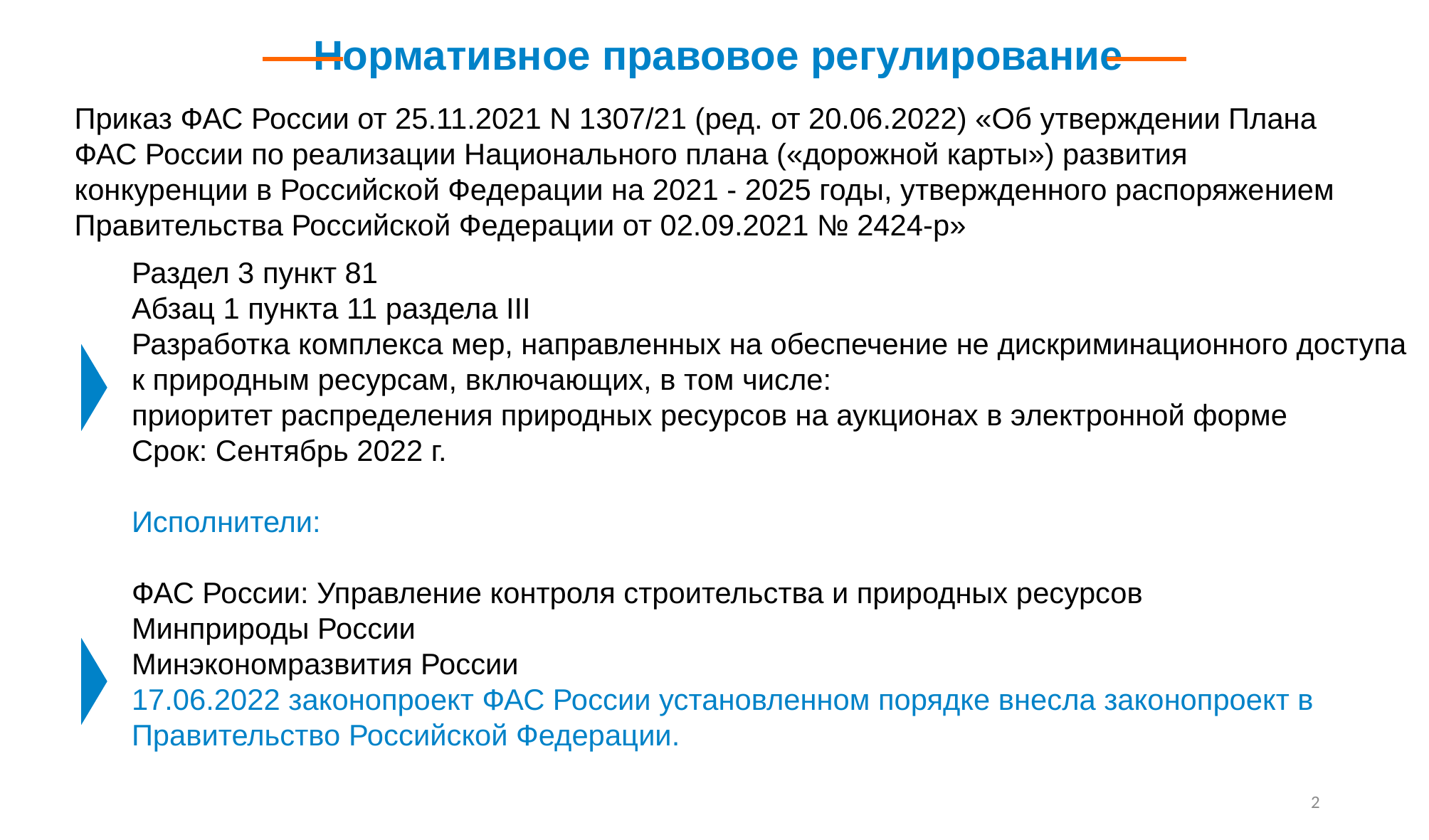

Нормативное правовое регулирование

Приказ ФАС России от 25.11.2021 N 1307/21 (ред. от 20.06.2022) «Об утверждении Плана ФАС России по реализации Национального плана («дорожной карты») развития конкуренции в Российской Федерации на 2021 - 2025 годы, утвержденного распоряжением Правительства Российской Федерации от 02.09.2021 № 2424-р»
Раздел 3 пункт 81
Абзац 1 пункта 11 раздела III
Разработка комплекса мер, направленных на обеспечение не дискриминационного доступа к природным ресурсам, включающих, в том числе:
приоритет распределения природных ресурсов на аукционах в электронной форме
Срок: Сентябрь 2022 г.

Исполнители:

ФАС России: Управление контроля строительства и природных ресурсов
Минприроды России
Минэкономразвития России
17.06.2022 законопроект ФАС России установленном порядке внесла законопроект в Правительство Российской Федерации.

2